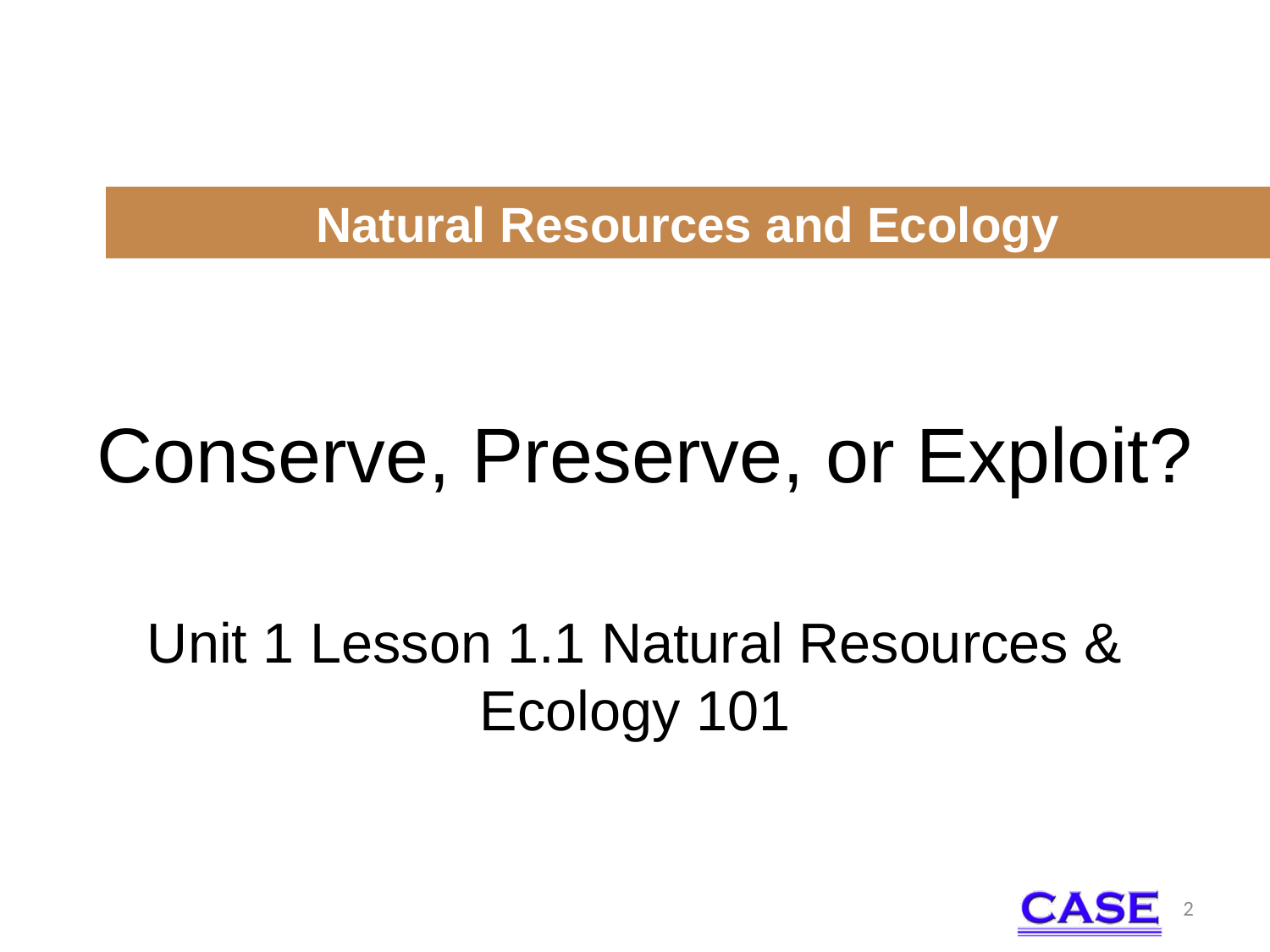

Natural Resources and Ecology
# Conserve, Preserve, or Exploit?
Unit 1 Lesson 1.1 Natural Resources & Ecology 101

2